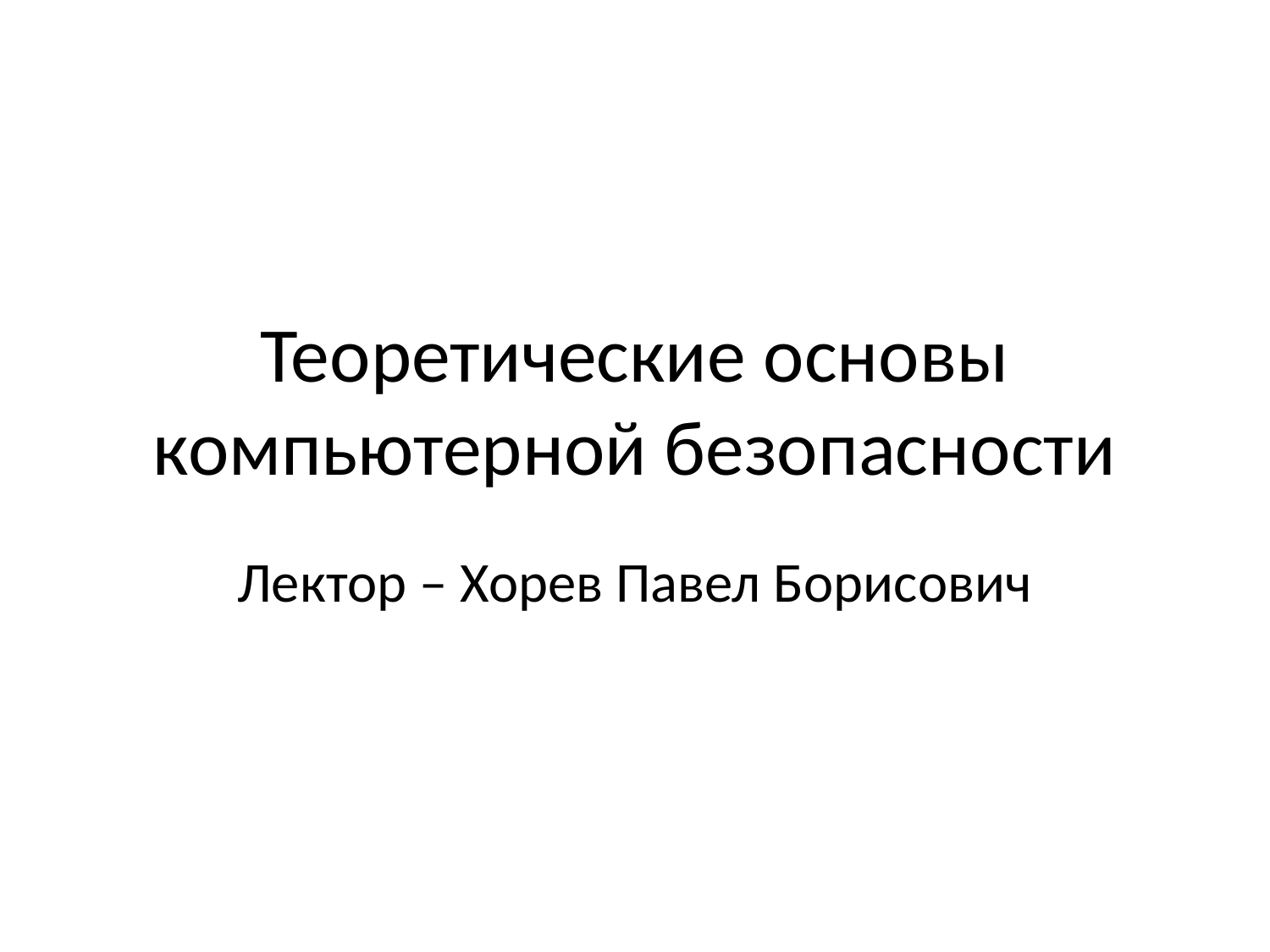

# Теоретические основы компьютерной безопасности
Лектор – Хорев Павел Борисович